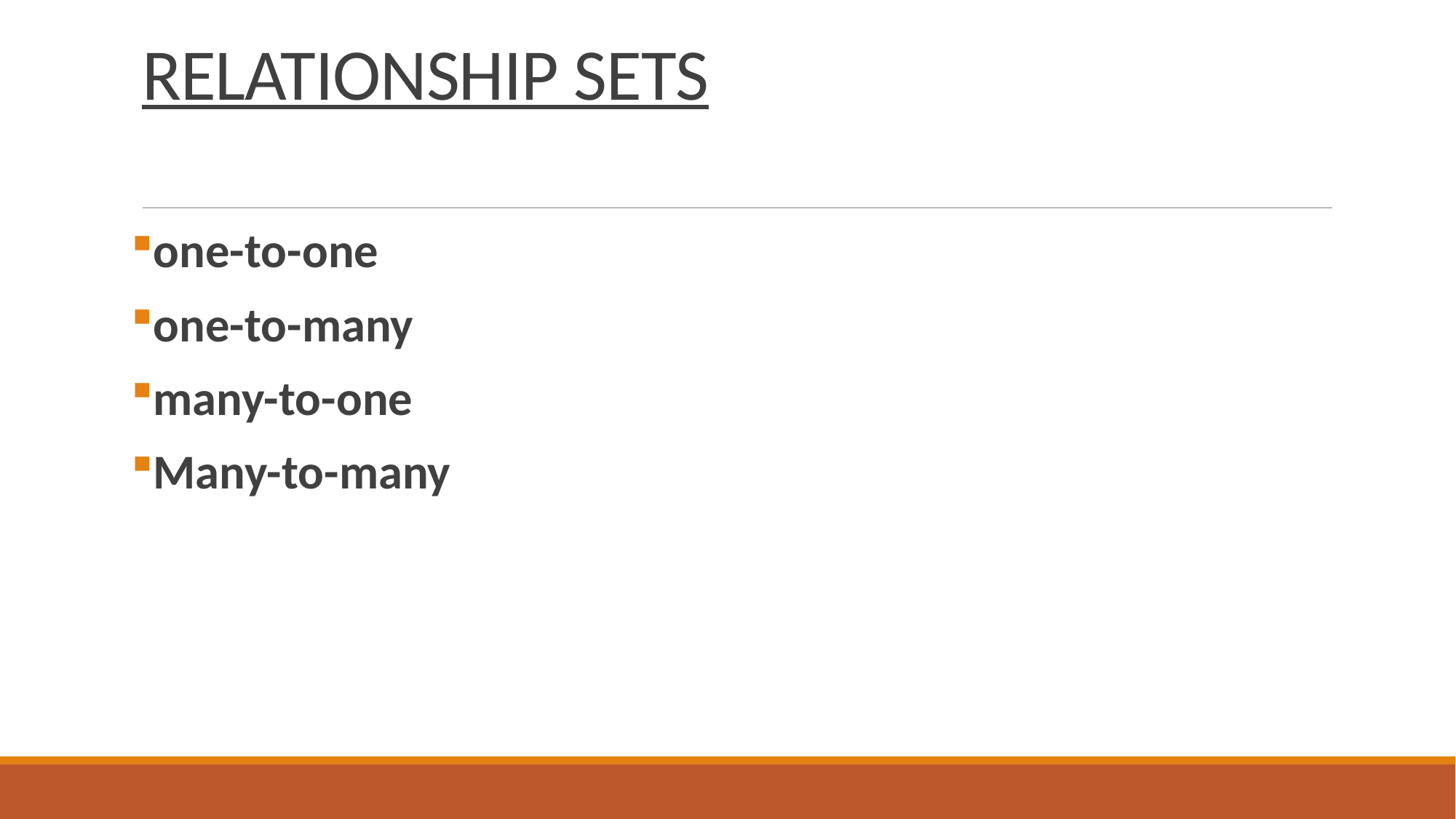

# RELATIONSHIP SETS
one-to-one
one-to-many
many-to-one
Many-to-many